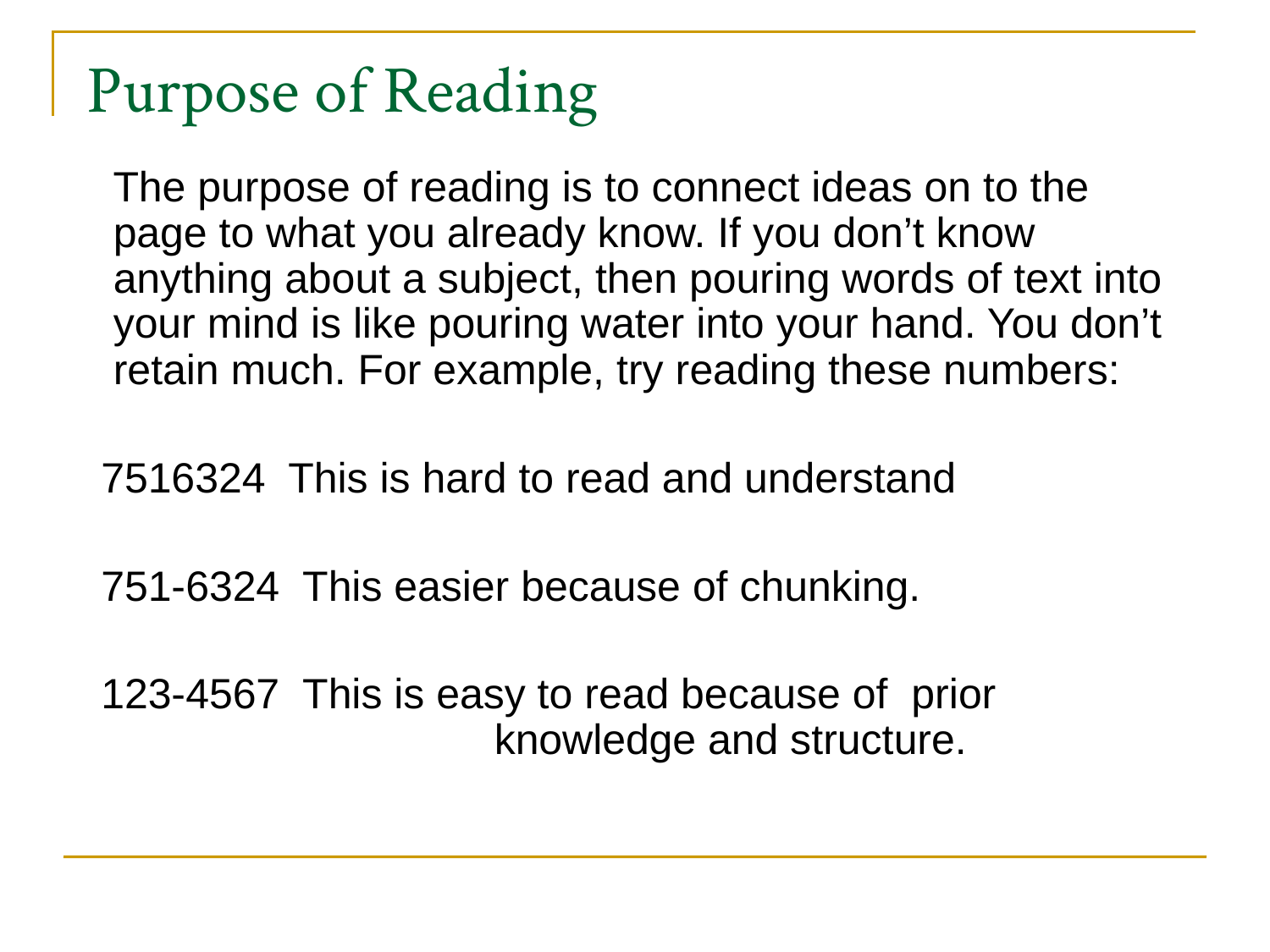

# Purpose of Reading
    The purpose of reading is to connect ideas on to the page to what you already know. If you don’t know anything about a subject, then pouring words of text into your mind is like pouring water into your hand. You don’t retain much. For example, try reading these numbers:

   7516324  This is hard to read and understand

   751-6324  This easier because of chunking.

   123-4567  This is easy to read because of  prior                                     		knowledge and structure.